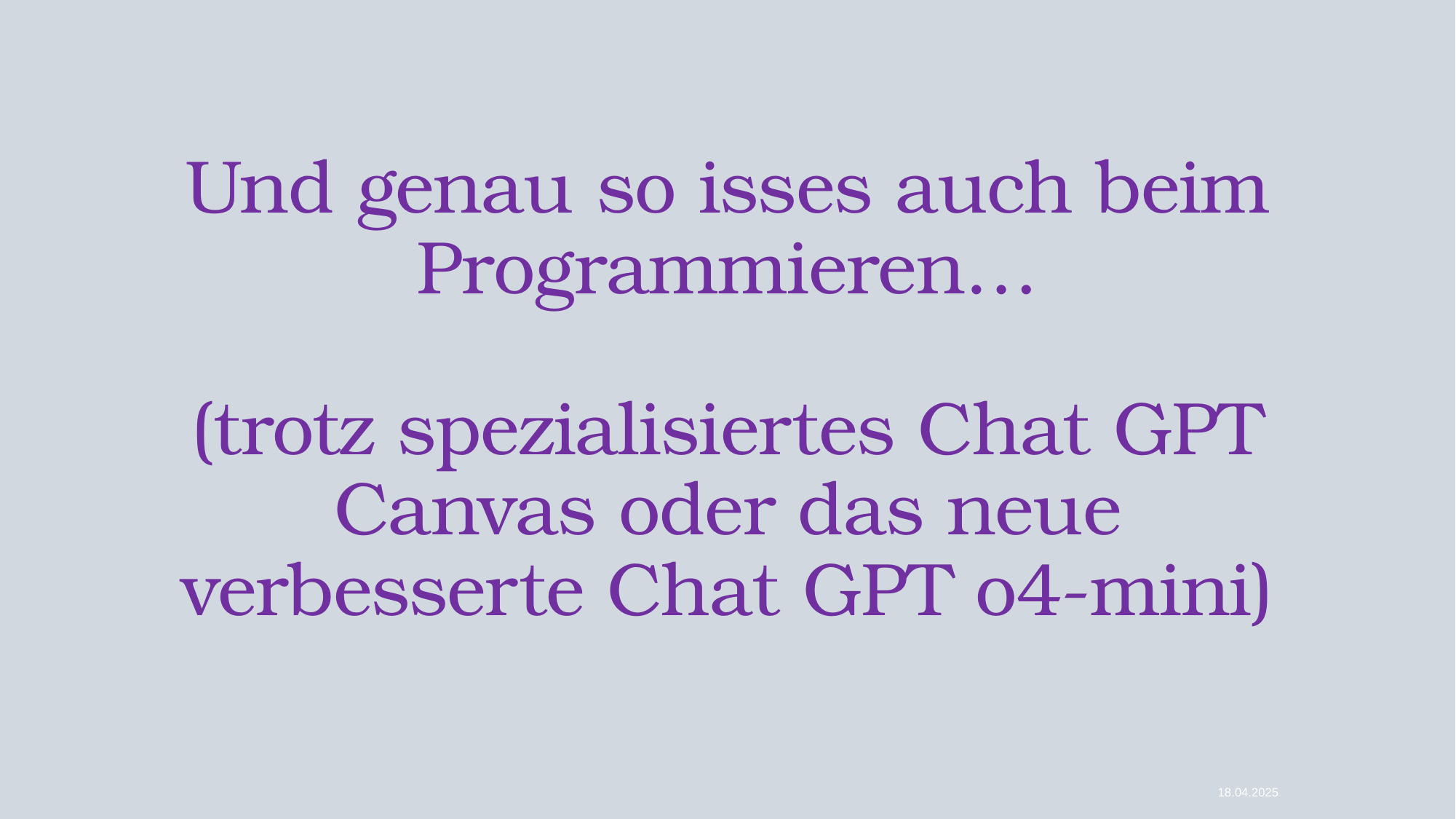

# Und genau so isses auch beim Programmieren… (trotz spezialisiertes Chat GPT Canvas oder das neue verbesserte Chat GPT o4-mini)
18.04.2025